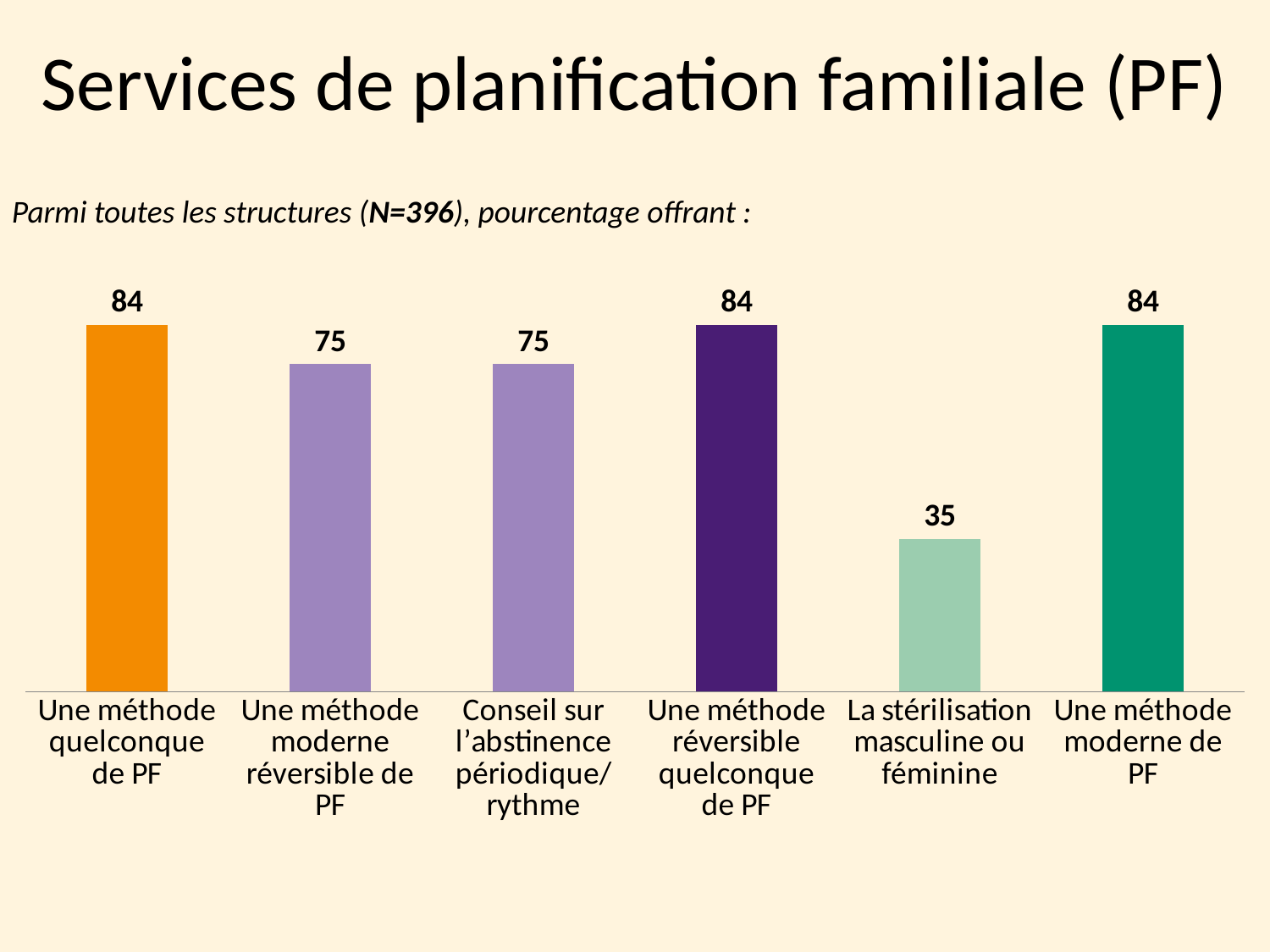

Services de planification familiale (PF)
Parmi toutes les structures (N=396), pourcentage offrant :

### Chart

| Category | Series 1 |
|---|---|
| Une méthode quelconque de PF | 84.0 |
| Une méthode moderne réversible de PF | 75.0 |
| Conseil sur l’abstinence périodique/ rythme | 75.0 |
| Une méthode réversible quelconque de PF | 84.0 |
| La stérilisation masculine ou féminine | 35.0 |
| Une méthode moderne de PF | 84.0 |